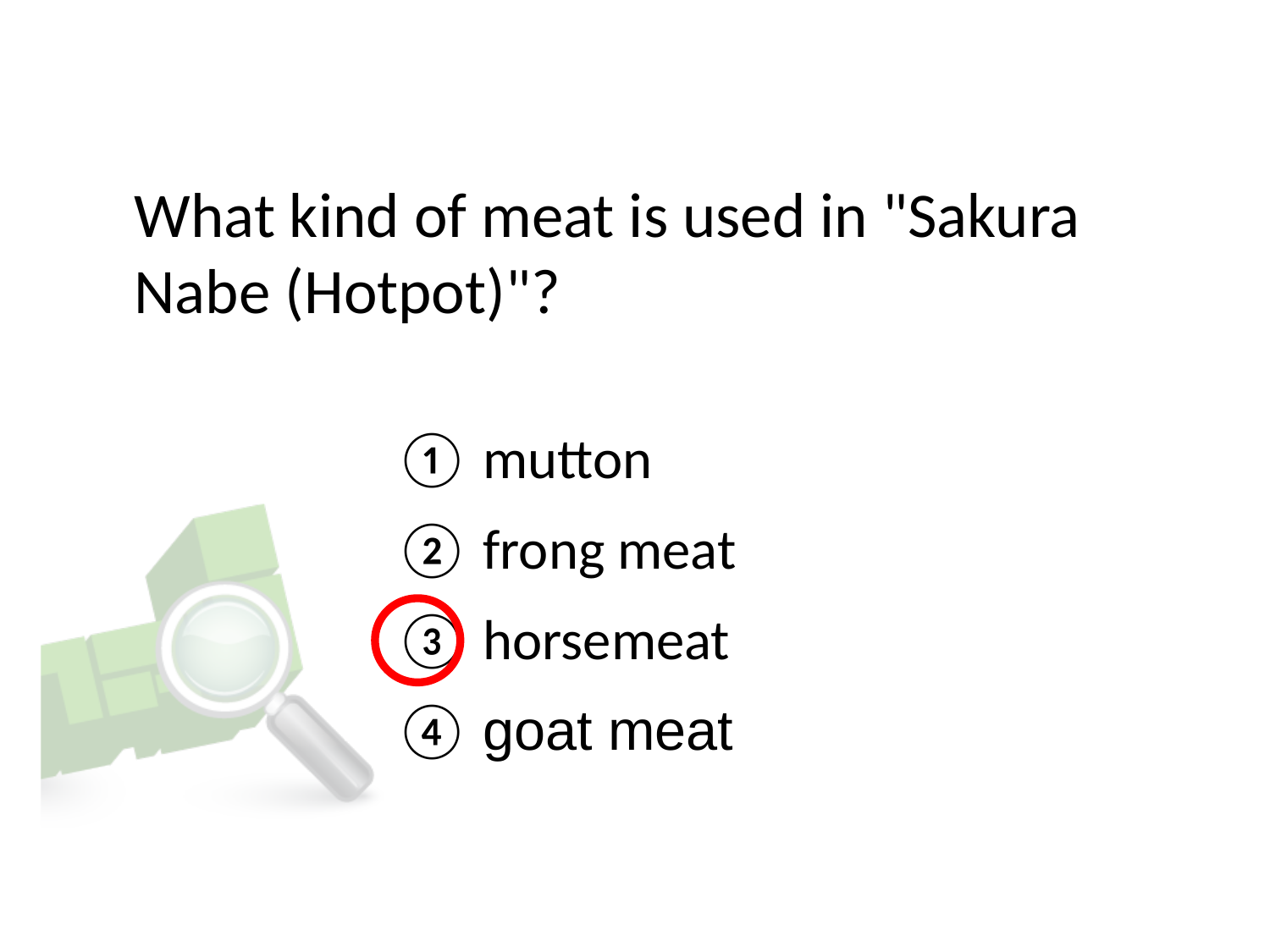

# What kind of meat is used in "Sakura Nabe (Hotpot)"?
① mutton
② frong meat
③ horsemeat
④ goat meat